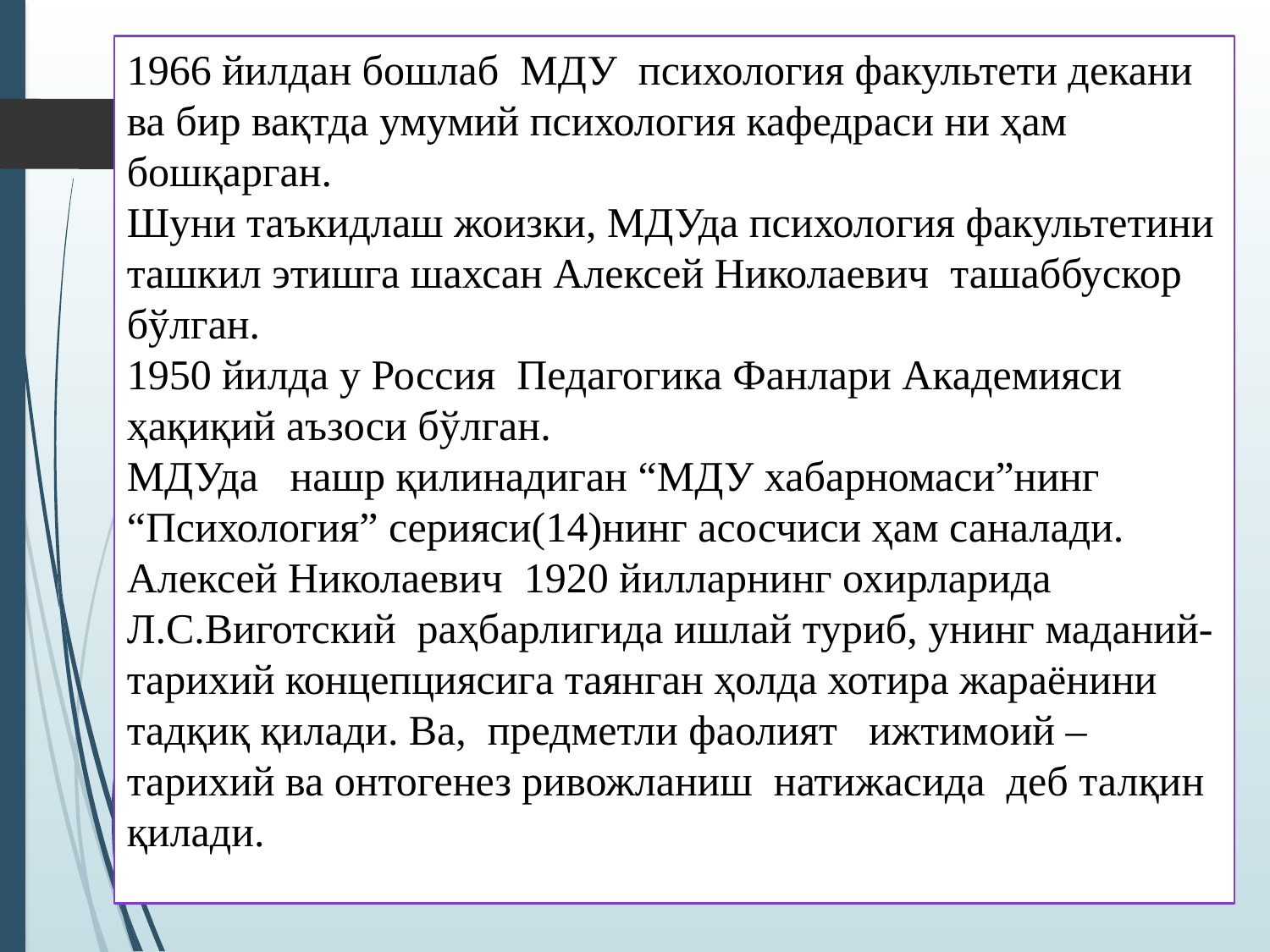

1966 йилдан бошлаб  МДУ  психология факультети декани ва бир вақтда умумий психология кафедраси ни ҳам бошқарган.
Шуни таъкидлаш жоизки, МДУда психология факультетини ташкил этишга шахсан Алексей Николаевич  ташаббускор бўлган.
1950 йилда у Россия  Педагогика Фанлари Академияси  ҳақиқий аъзоси бўлган.
МДУда   нашр қилинадиган “МДУ хабарномаси”нинг  “Психология” серияси(14)нинг асосчиси ҳам саналади.
Алексей Николаевич  1920 йилларнинг охирларида Л.С.Виготский  раҳбарлигида ишлай туриб, унинг маданий-тарихий концепциясига таянган ҳолда хотира жараёнини тадқиқ қилади. Ва,  предметли фаолият   ижтимоий – тарихий ва онтогенез ривожланиш  натижасида  деб талқин қилади.